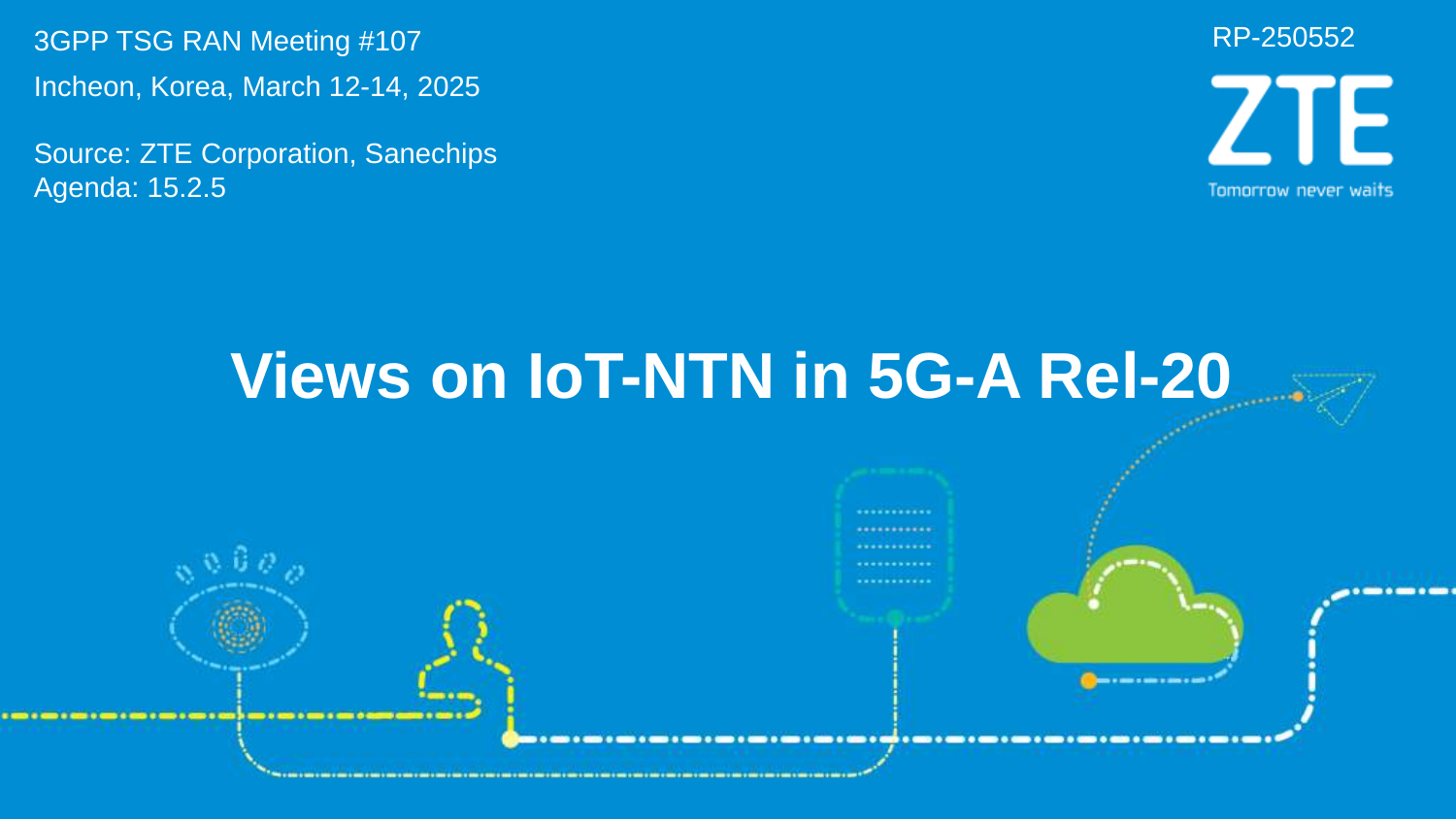

3GPP TSG RAN Meeting #107
Incheon, Korea, March 12-14, 2025

Source: ZTE Corporation, Sanechips
Agenda: 15.2.5
RP-250552
# Views on IoT-NTN in 5G-A Rel-20